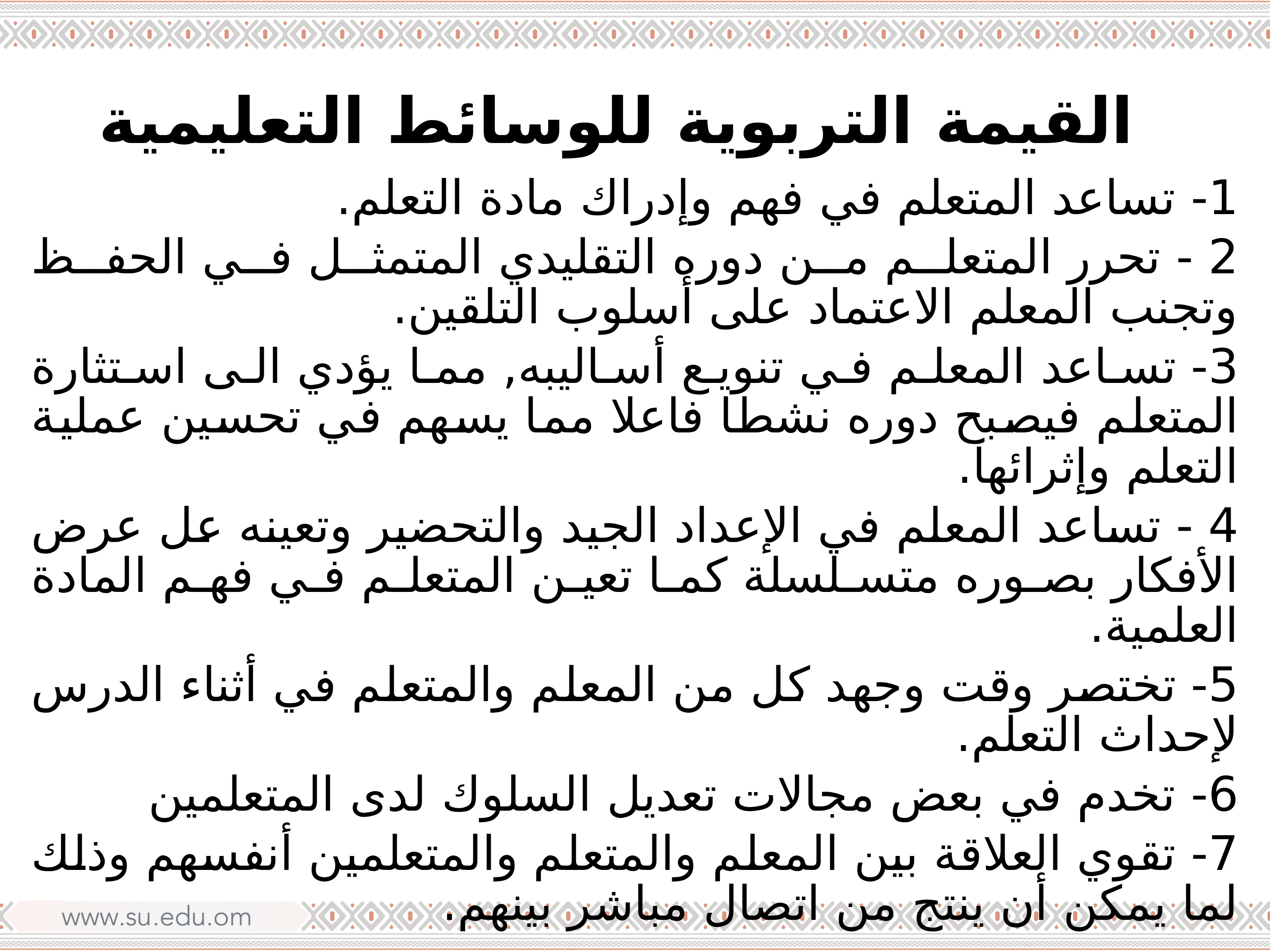

# القيمة التربوية للوسائط التعليمية
1- تساعد المتعلم في فهم وإدراك مادة التعلم.
2 - تحرر المتعلم من دوره التقليدي المتمثل في الحفظ وتجنب المعلم الاعتماد على أسلوب التلقين.
3- تساعد المعلم في تنويع أساليبه, مما يؤدي الى استثارة المتعلم فيصبح دوره نشطا فاعلا مما يسهم في تحسين عملية التعلم وإثرائها.
4 - تساعد المعلم في الإعداد الجيد والتحضير وتعينه عل عرض الأفكار بصوره متسلسلة كما تعين المتعلم في فهم المادة العلمية.
5- تختصر وقت وجهد كل من المعلم والمتعلم في أثناء الدرس لإحداث التعلم.
6- تخدم في بعض مجالات تعديل السلوك لدى المتعلمين
7- تقوي العلاقة بين المعلم والمتعلم والمتعلمين أنفسهم وذلك لما يمكن أن ينتج من اتصال مباشر بينهم.